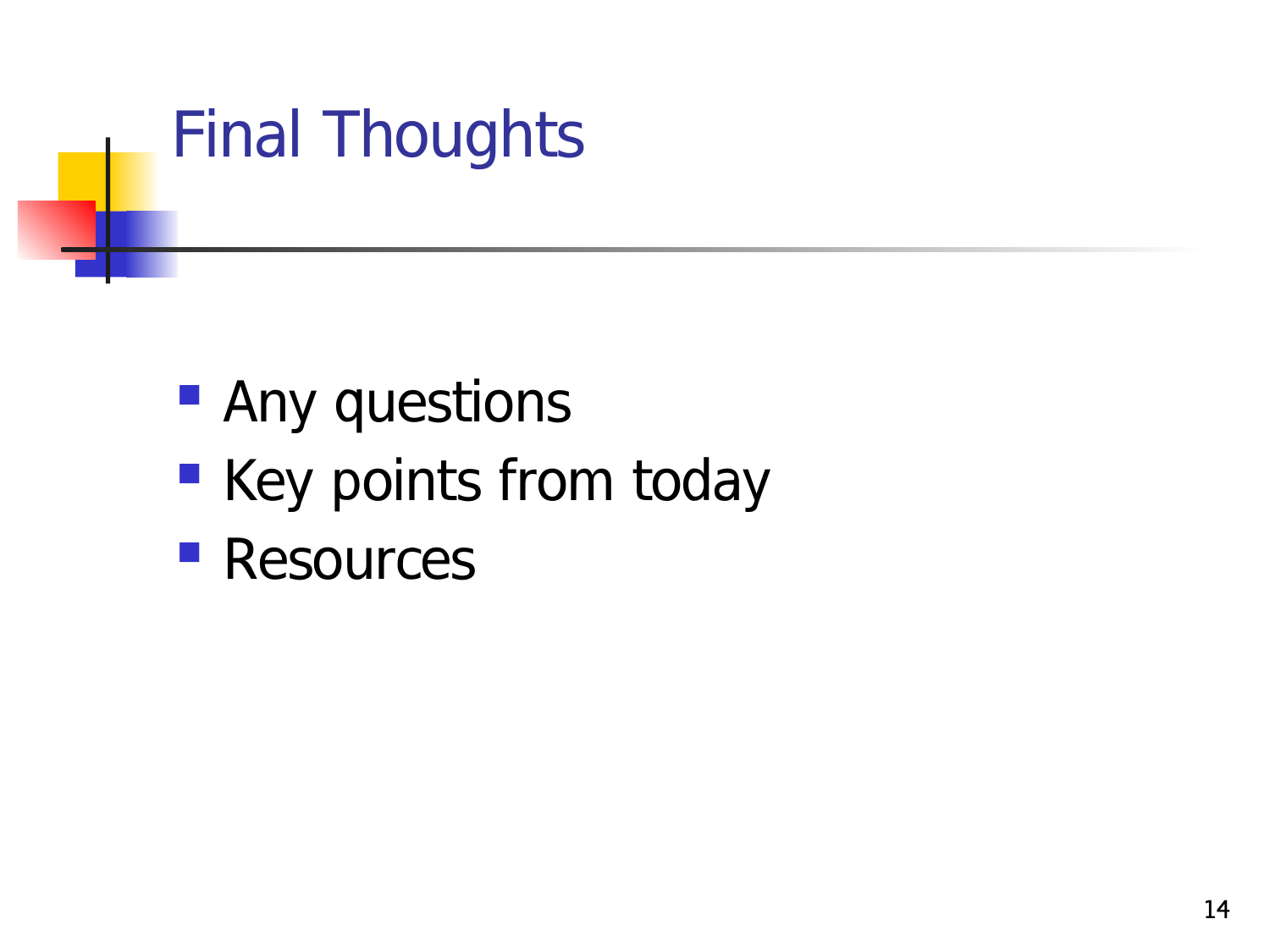

Final Thoughts

Any questions
Key points from today
Resources
14